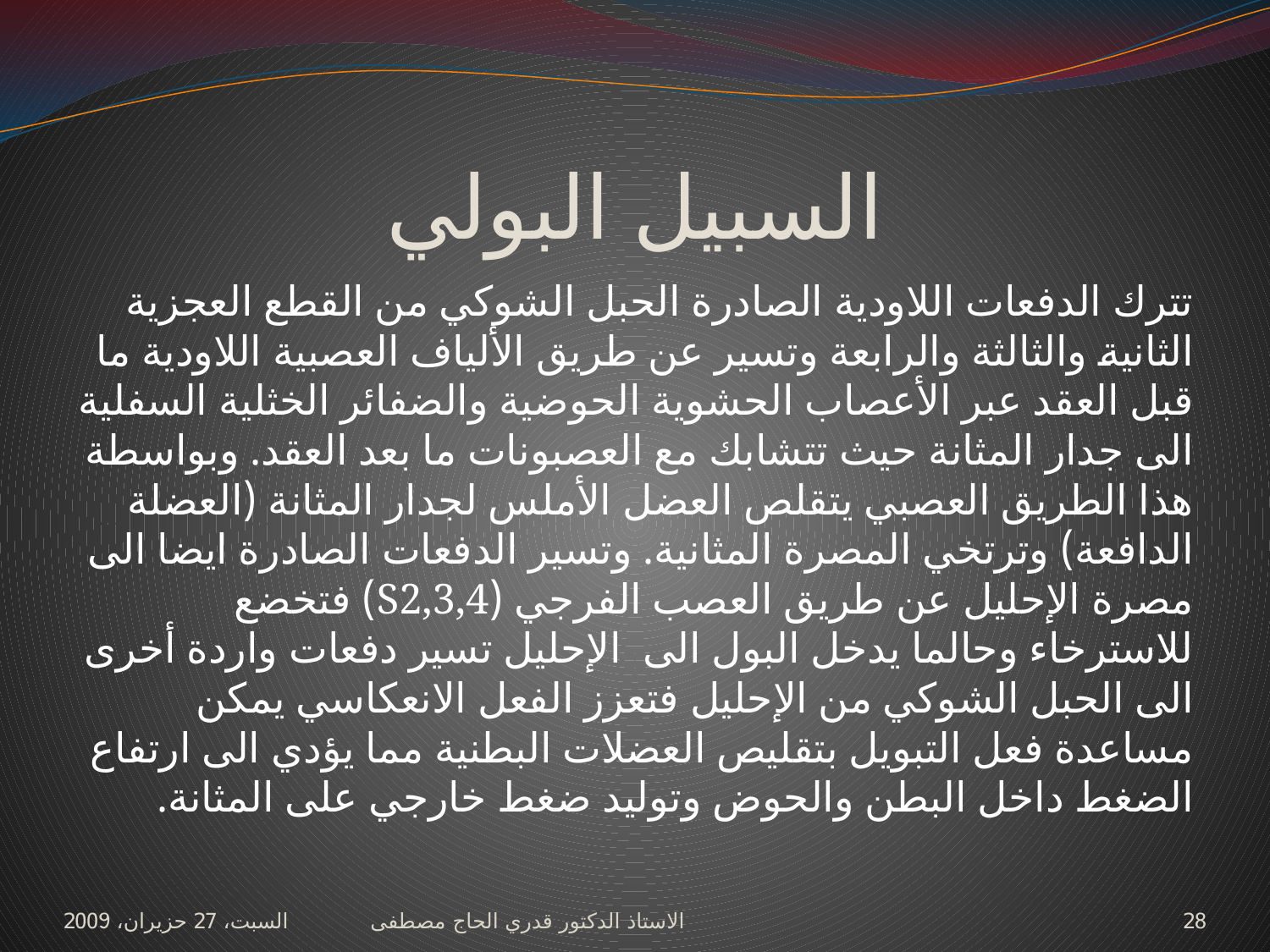

# السبيل البولي
تترك الدفعات اللاودية الصادرة الحبل الشوكي من القطع العجزية الثانية والثالثة والرابعة وتسير عن طريق الألياف العصبية اللاودية ما قبل العقد عبر الأعصاب الحشوية الحوضية والضفائر الخثلية السفلية الى جدار المثانة حيث تتشابك مع العصبونات ما بعد العقد. وبواسطة هذا الطريق العصبي يتقلص العضل الأملس لجدار المثانة (العضلة الدافعة) وترتخي المصرة المثانية. وتسير الدفعات الصادرة ايضا الى مصرة الإحليل عن طريق العصب الفرجي (S2,3,4) فتخضع للاسترخاء وحالما يدخل البول الى  الإحليل تسير دفعات واردة أخرى الى الحبل الشوكي من الإحليل فتعزز الفعل الانعكاسي يمكن مساعدة فعل التبويل بتقليص العضلات البطنية مما يؤدي الى ارتفاع الضغط داخل البطن والحوض وتوليد ضغط خارجي على المثانة.
السبت، 27 حزيران، 2009
الاستاذ الدكتور قدري الحاج مصطفى
28